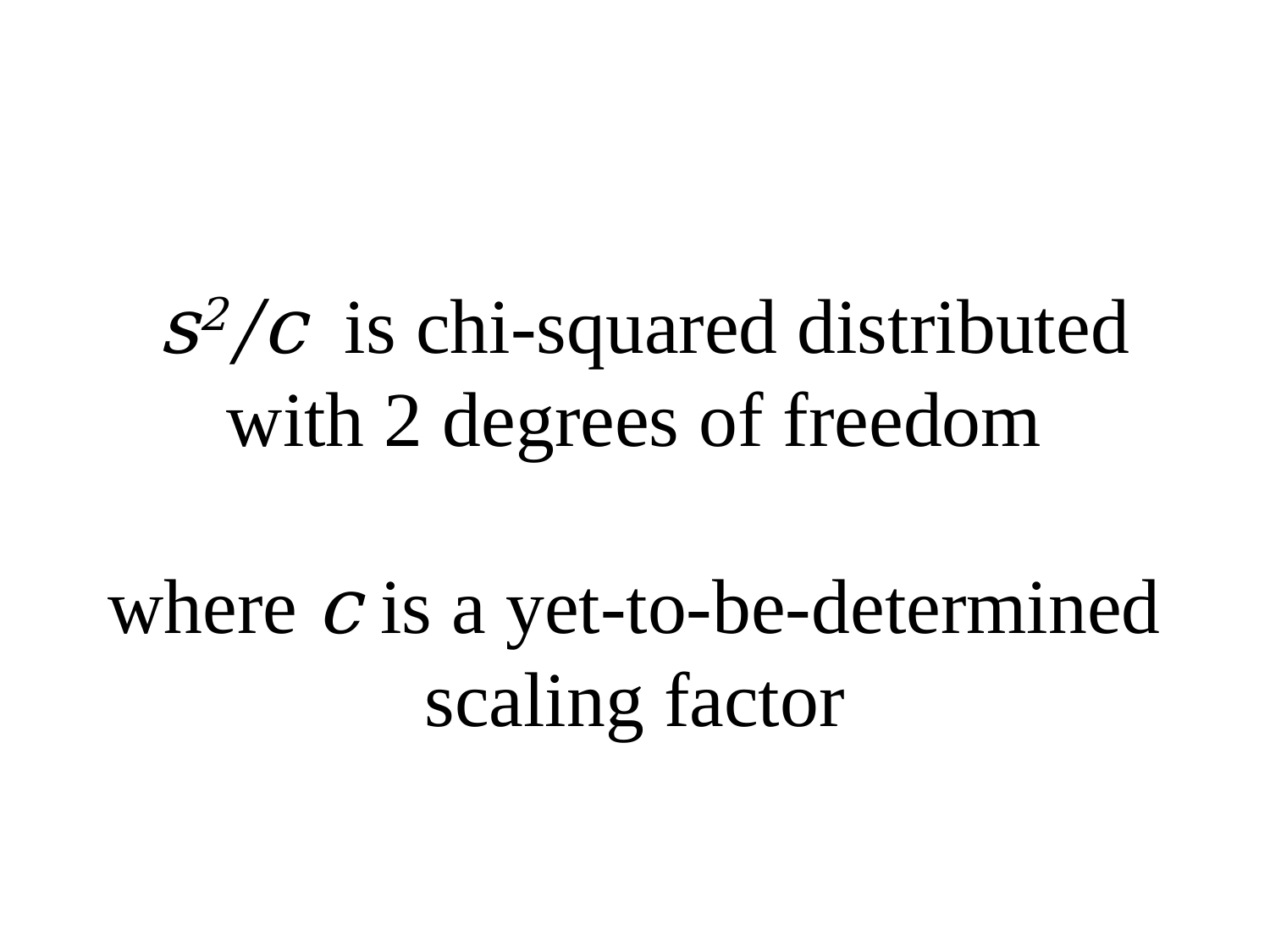

# s2/c  is chi-squared distributed with 2 degrees of freedom where c is a yet-to-be-determined scaling factor